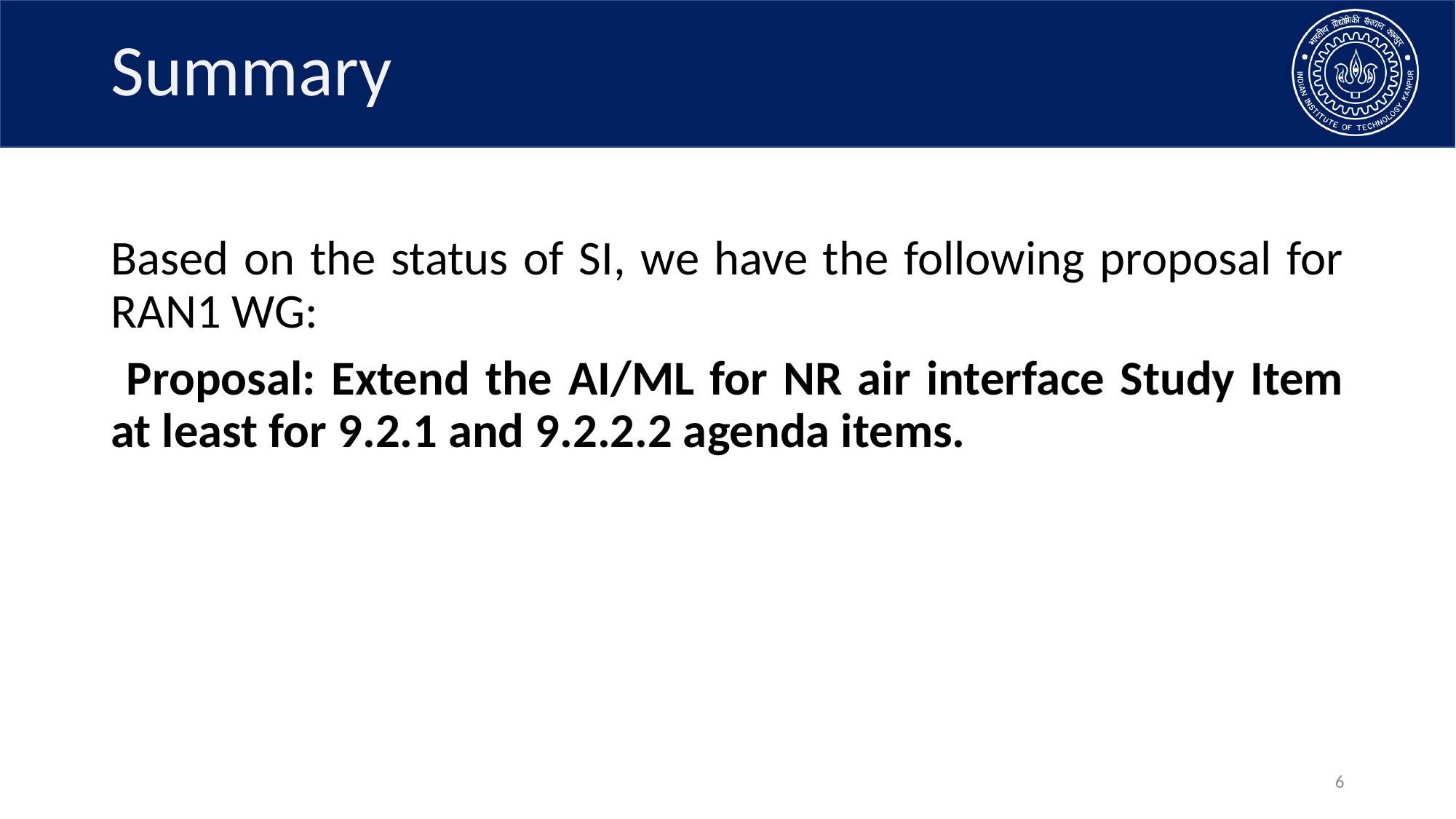

# Summary
Based on the status of SI, we have the following proposal for RAN1 WG:
 Proposal: Extend the AI/ML for NR air interface Study Item at least for 9.2.1 and 9.2.2.2 agenda items.
6